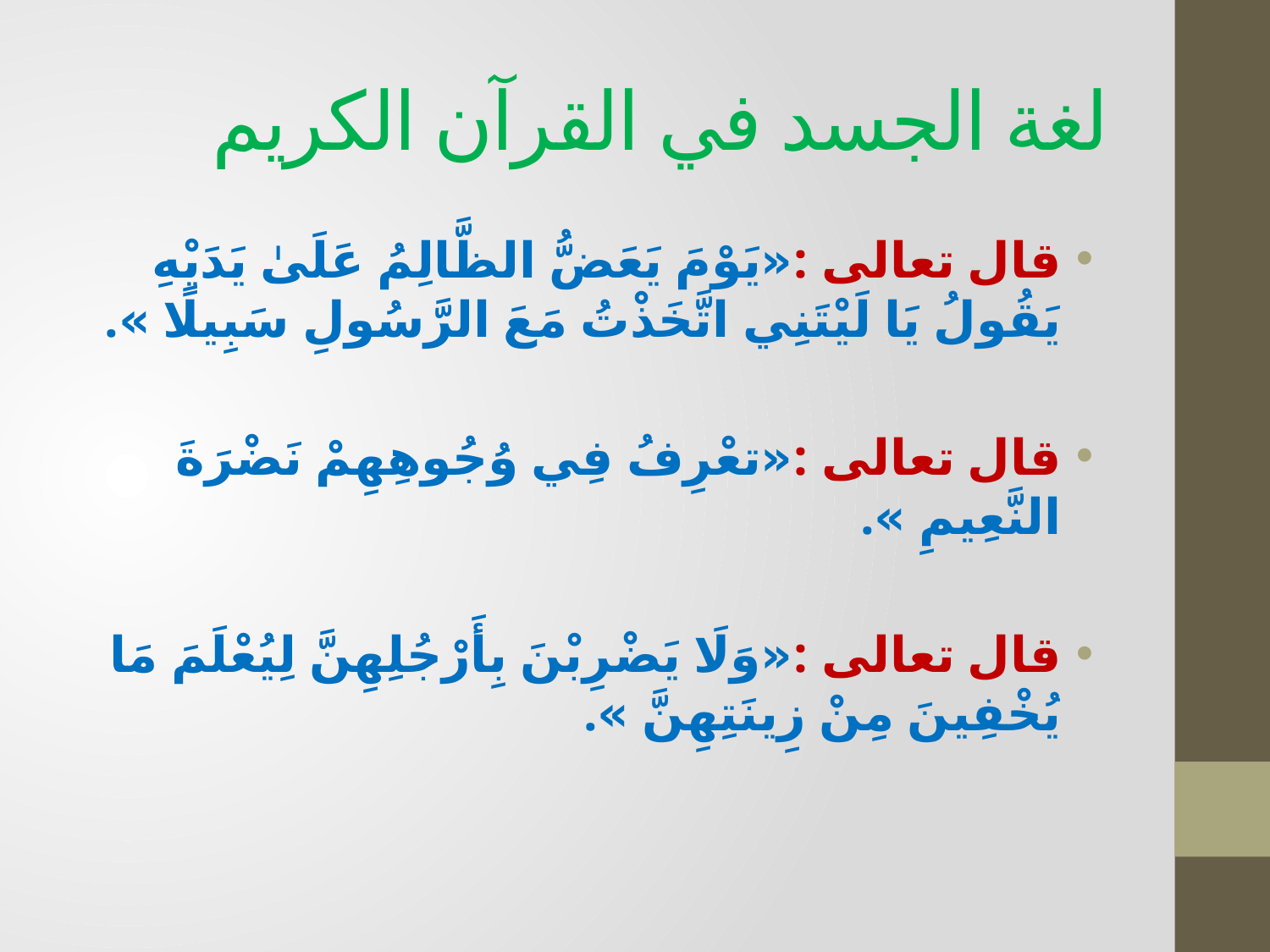

# لغة الجسد في القرآن الكريم
قال تعالى :«يَوْمَ يَعَضُّ الظَّالِمُ عَلَىٰ يَدَيْهِ يَقُولُ يَا لَيْتَنِي اتَّخَذْتُ مَعَ الرَّسُولِ سَبِيلًا ».

قال تعالى :«تعْرِفُ فِي وُجُوهِهِمْ نَضْرَةَ النَّعِيمِ ».

قال تعالى :«وَلَا يَضْرِبْنَ بِأَرْجُلِهِنَّ لِيُعْلَمَ مَا يُخْفِينَ مِنْ زِينَتِهِنَّ ».